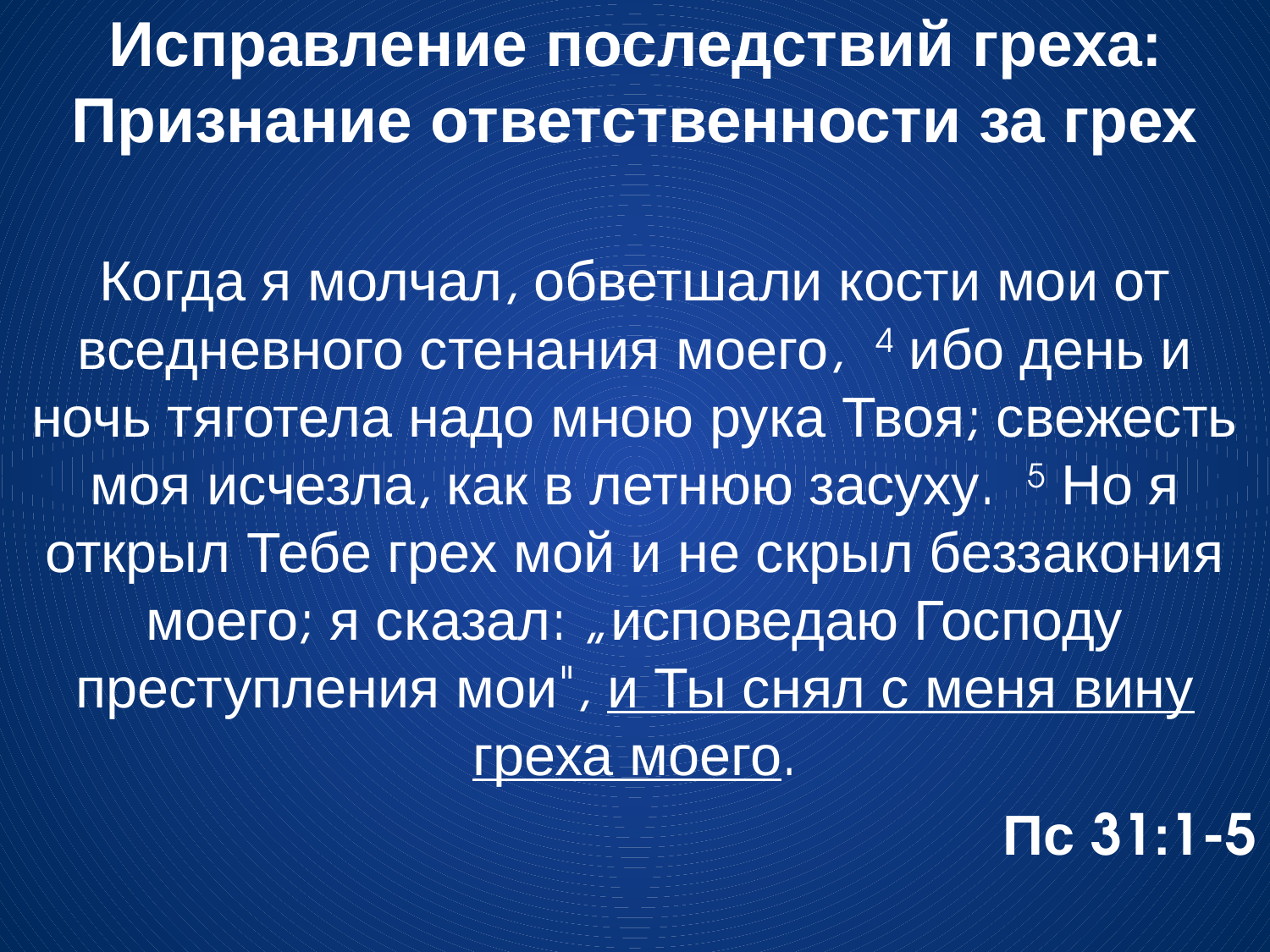

# Исправление последствий греха: Признание ответственности за грех
Когда я молчал, обветшали кости мои от вседневного стенания моего,  4 ибо день и ночь тяготела надо мною рука Твоя; свежесть моя исчезла, как в летнюю засуху.  5 Но я открыл Тебе грех мой и не скрыл беззакония моего; я сказал: „исповедаю Господу преступления мои", и Ты снял с меня вину греха моего.
Пс 31:1-5